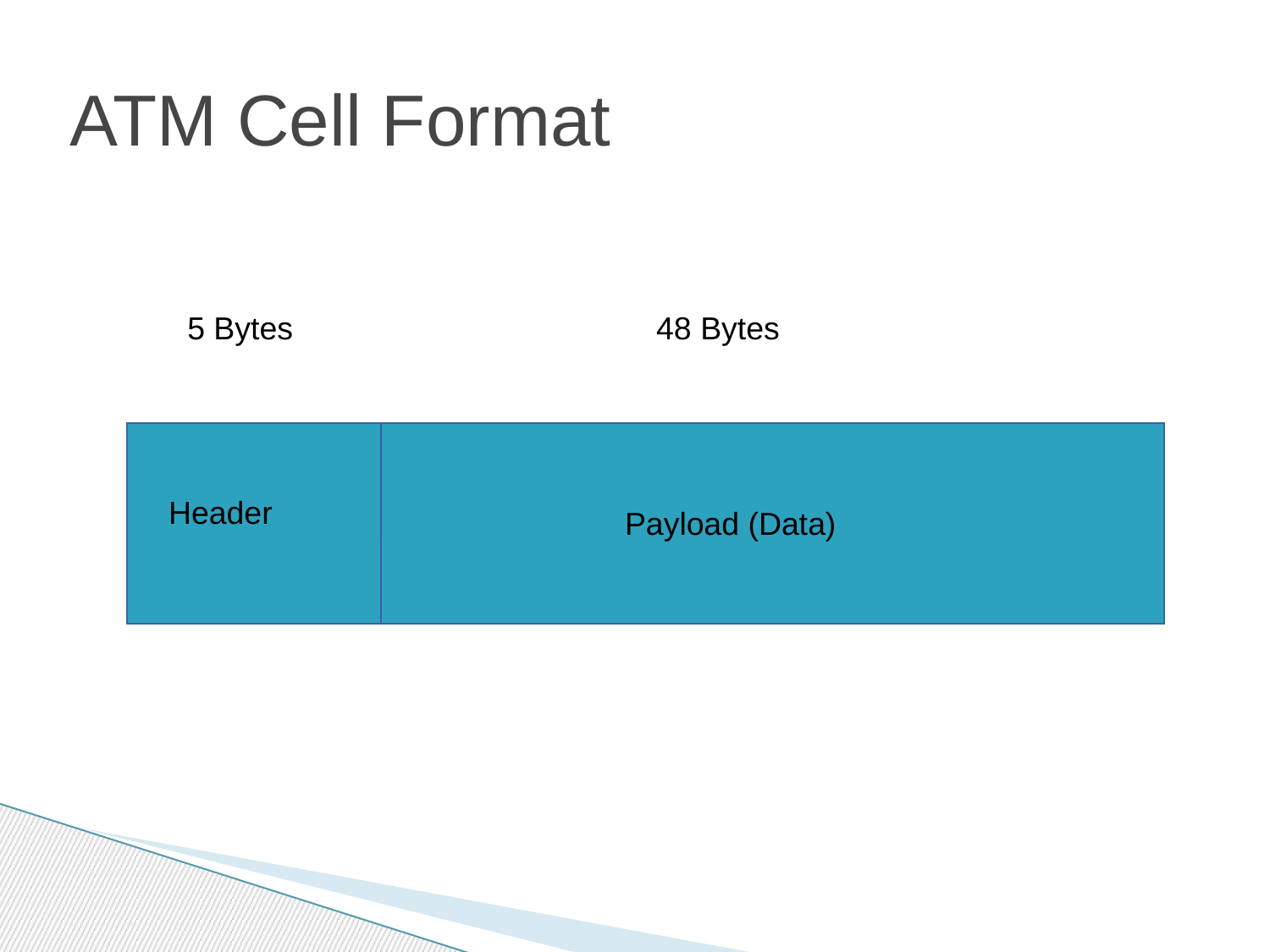

# ATM Cell Format
5 Bytes
48 Bytes

Header
Payload (Data)